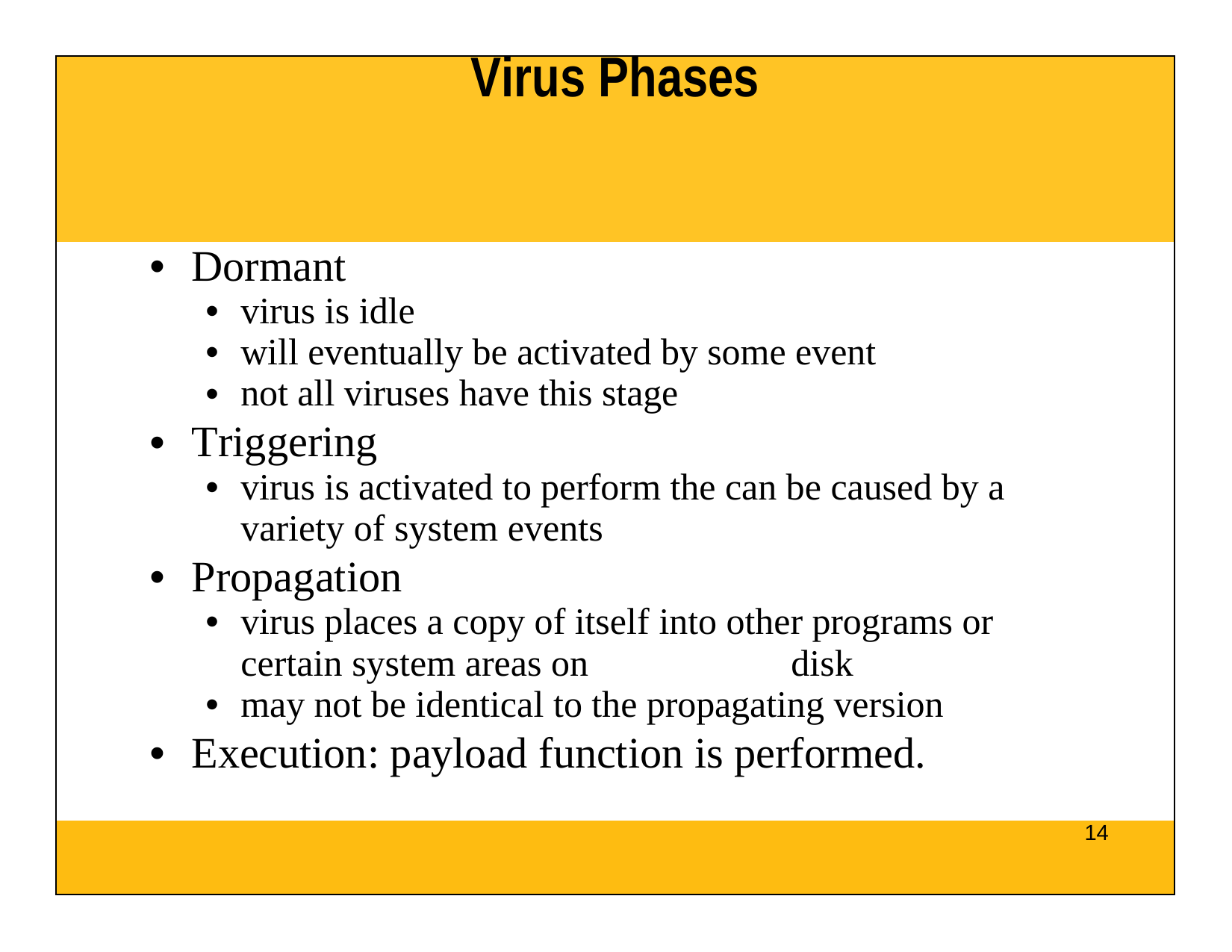

| Virus Phases |
| --- |
| Dormant virus is idle will eventually be activated by some event not all viruses have this stage Triggering virus is activated to perform the can be caused by a variety of system events Propagation virus places a copy of itself into other programs or certain system areas on disk may not be identical to the propagating version Execution: payload function is performed. |
| 14 |